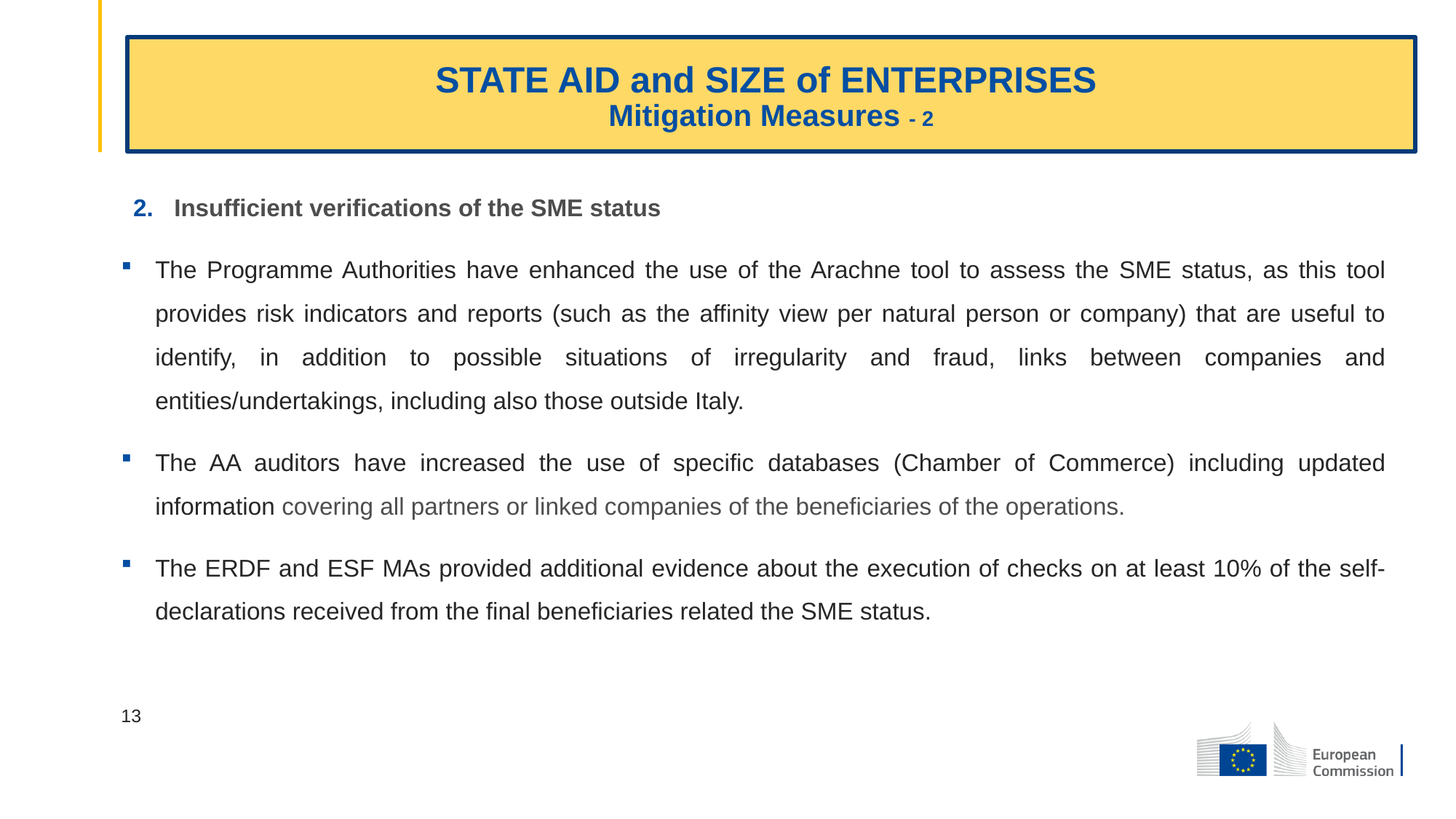

# STATE AID and SIZE of ENTERPRISES Mitigation Measures - 2
Insufficient verifications of the SME status
The Programme Authorities have enhanced the use of the Arachne tool to assess the SME status, as this tool provides risk indicators and reports (such as the affinity view per natural person or company) that are useful to identify, in addition to possible situations of irregularity and fraud, links between companies and entities/undertakings, including also those outside Italy.
The AA auditors have increased the use of specific databases (Chamber of Commerce) including updated information covering all partners or linked companies of the beneficiaries of the operations.
The ERDF and ESF MAs provided additional evidence about the execution of checks on at least 10% of the self-declarations received from the final beneficiaries related the SME status.

13